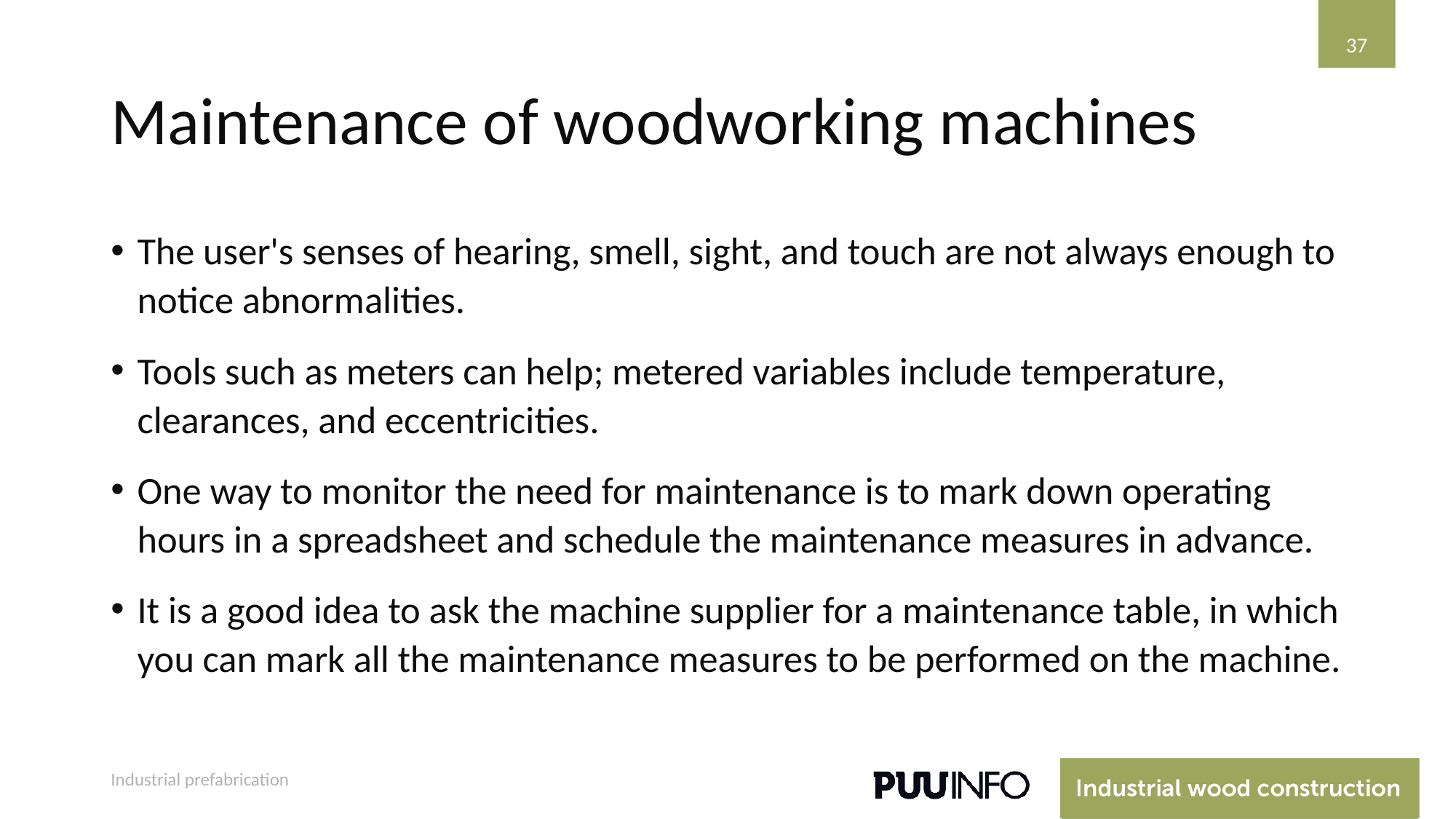

37
# Maintenance of woodworking machines
The user's senses of hearing, smell, sight, and touch are not always enough to notice abnormalities.
Tools such as meters can help; metered variables include temperature, clearances, and eccentricities.
One way to monitor the need for maintenance is to mark down operating hours in a spreadsheet and schedule the maintenance measures in advance.
It is a good idea to ask the machine supplier for a maintenance table, in which you can mark all the maintenance measures to be performed on the machine.

Industrial prefabrication